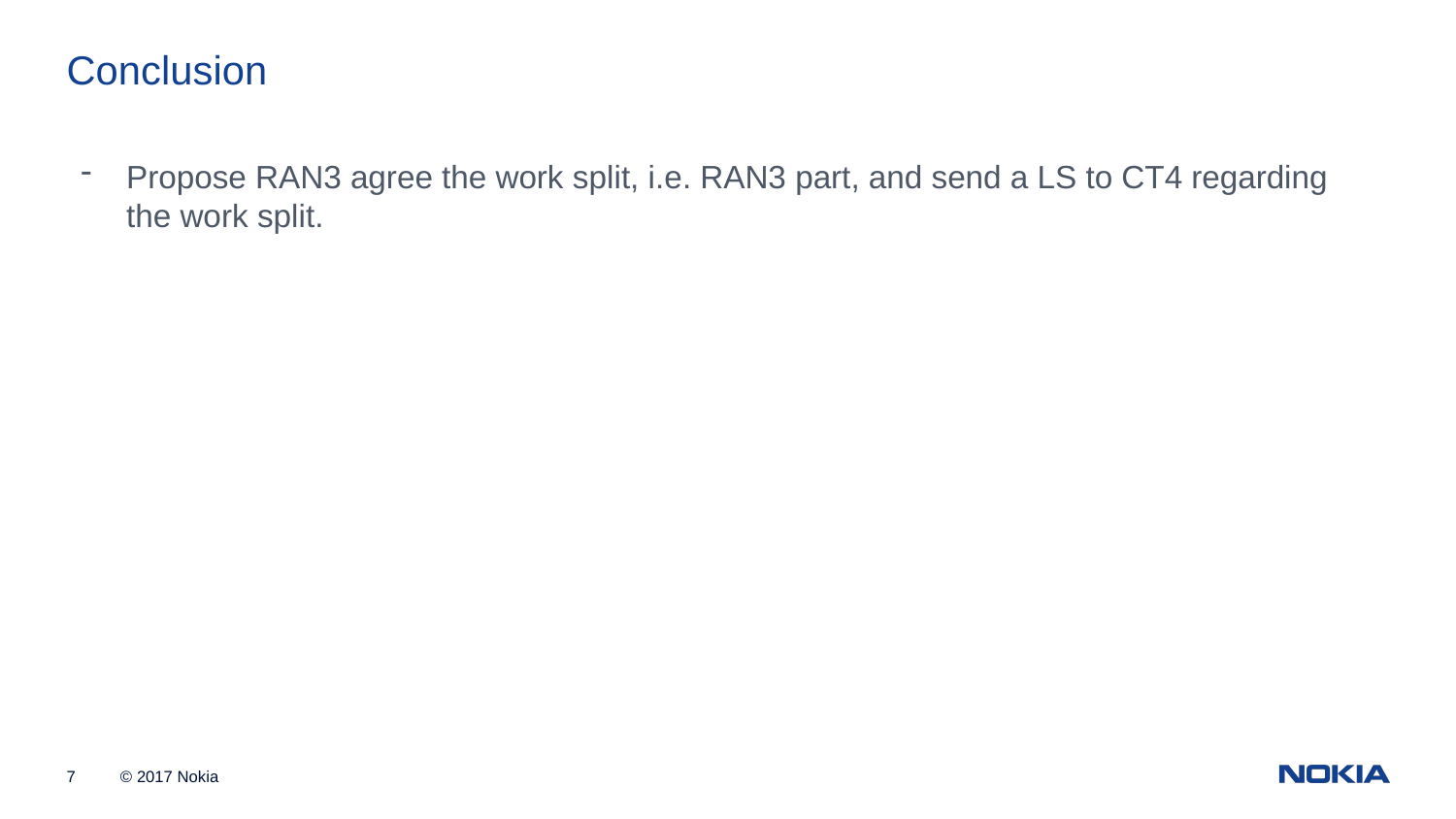

# Conclusion
Propose RAN3 agree the work split, i.e. RAN3 part, and send a LS to CT4 regarding the work split.